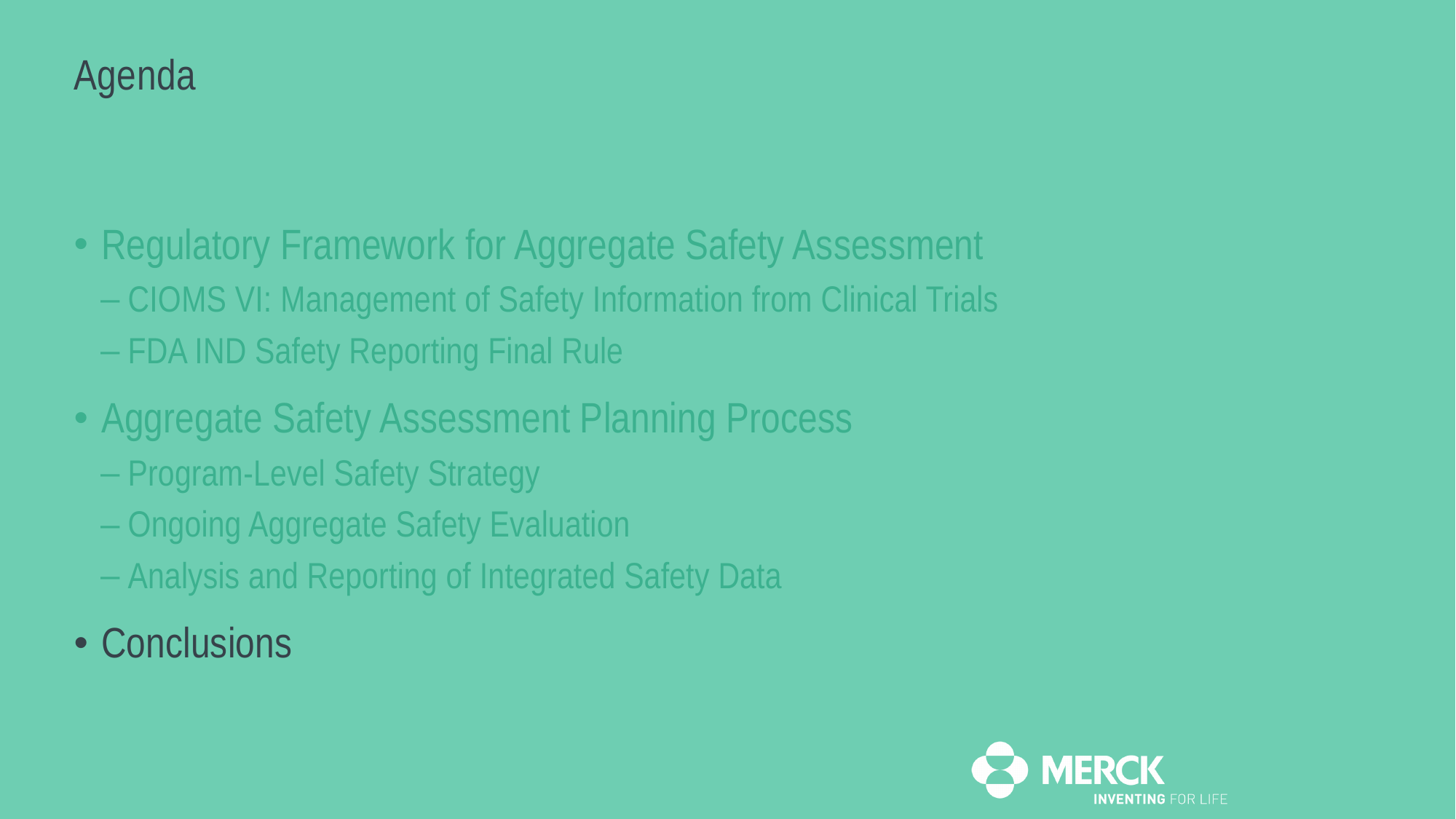

# Agenda
Regulatory Framework for Aggregate Safety Assessment
CIOMS VI: Management of Safety Information from Clinical Trials
FDA IND Safety Reporting Final Rule
Aggregate Safety Assessment Planning Process
Program-Level Safety Strategy
Ongoing Aggregate Safety Evaluation
Analysis and Reporting of Integrated Safety Data
Conclusions